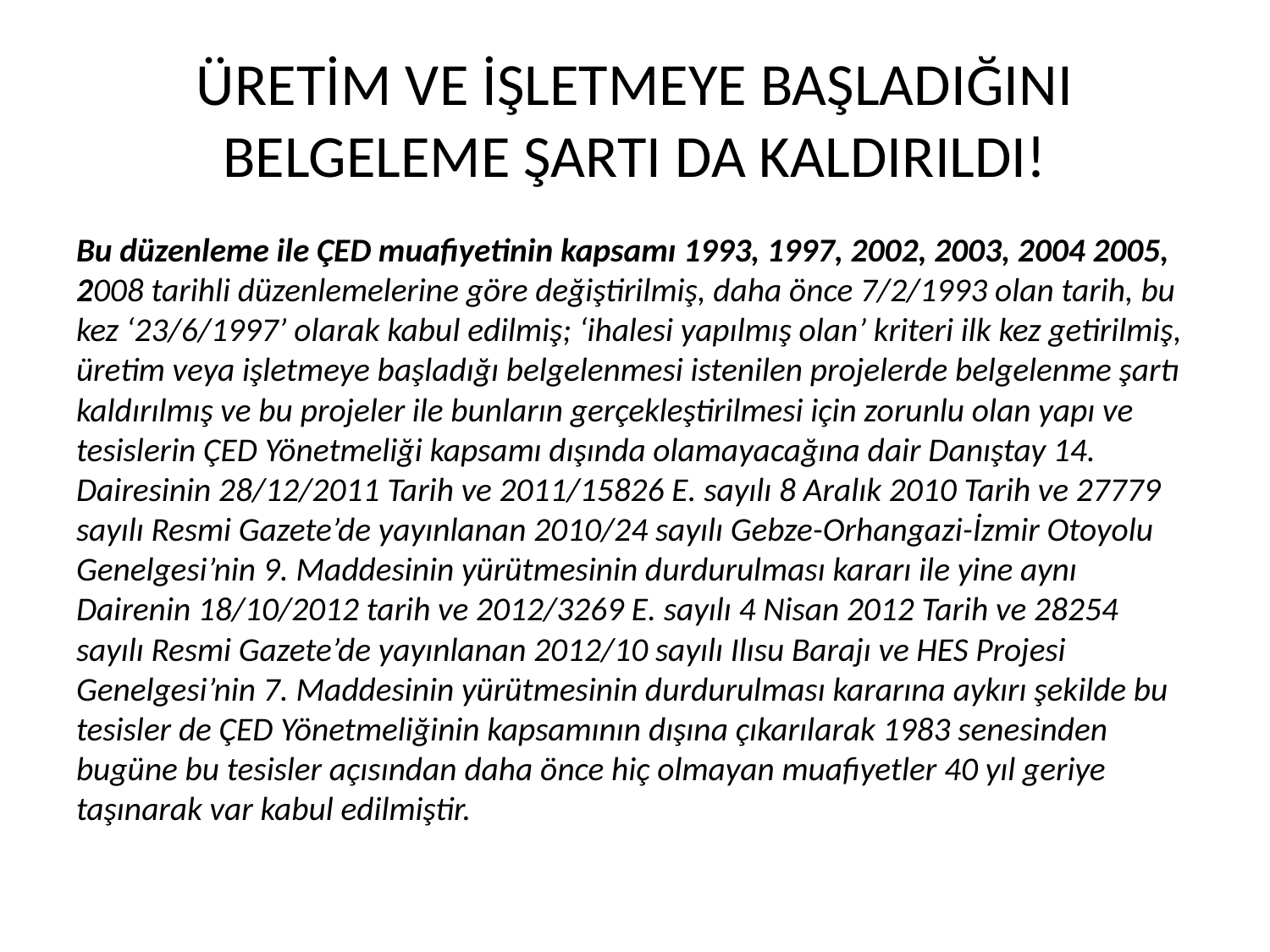

# ÜRETİM VE İŞLETMEYE BAŞLADIĞINI BELGELEME ŞARTI DA KALDIRILDI!
Bu düzenleme ile ÇED muafiyetinin kapsamı 1993, 1997, 2002, 2003, 2004 2005, 2008 tarihli düzenlemelerine göre değiştirilmiş, daha önce 7/2/1993 olan tarih, bu kez ‘23/6/1997’ olarak kabul edilmiş; ‘ihalesi yapılmış olan’ kriteri ilk kez getirilmiş, üretim veya işletmeye başladığı belgelenmesi istenilen projelerde belgelenme şartı kaldırılmış ve bu projeler ile bunların gerçekleştirilmesi için zorunlu olan yapı ve tesislerin ÇED Yönetmeliği kapsamı dışında olamayacağına dair Danıştay 14. Dairesinin 28/12/2011 Tarih ve 2011/15826 E. sayılı 8 Aralık 2010 Tarih ve 27779 sayılı Resmi Gazete’de yayınlanan 2010/24 sayılı Gebze-Orhangazi-İzmir Otoyolu Genelgesi’nin 9. Maddesinin yürütmesinin durdurulması kararı ile yine aynı Dairenin 18/10/2012 tarih ve 2012/3269 E. sayılı 4 Nisan 2012 Tarih ve 28254 sayılı Resmi Gazete’de yayınlanan 2012/10 sayılı Ilısu Barajı ve HES Projesi Genelgesi’nin 7. Maddesinin yürütmesinin durdurulması kararına aykırı şekilde bu tesisler de ÇED Yönetmeliğinin kapsamının dışına çıkarılarak 1983 senesinden bugüne bu tesisler açısından daha önce hiç olmayan muafiyetler 40 yıl geriye taşınarak var kabul edilmiştir.